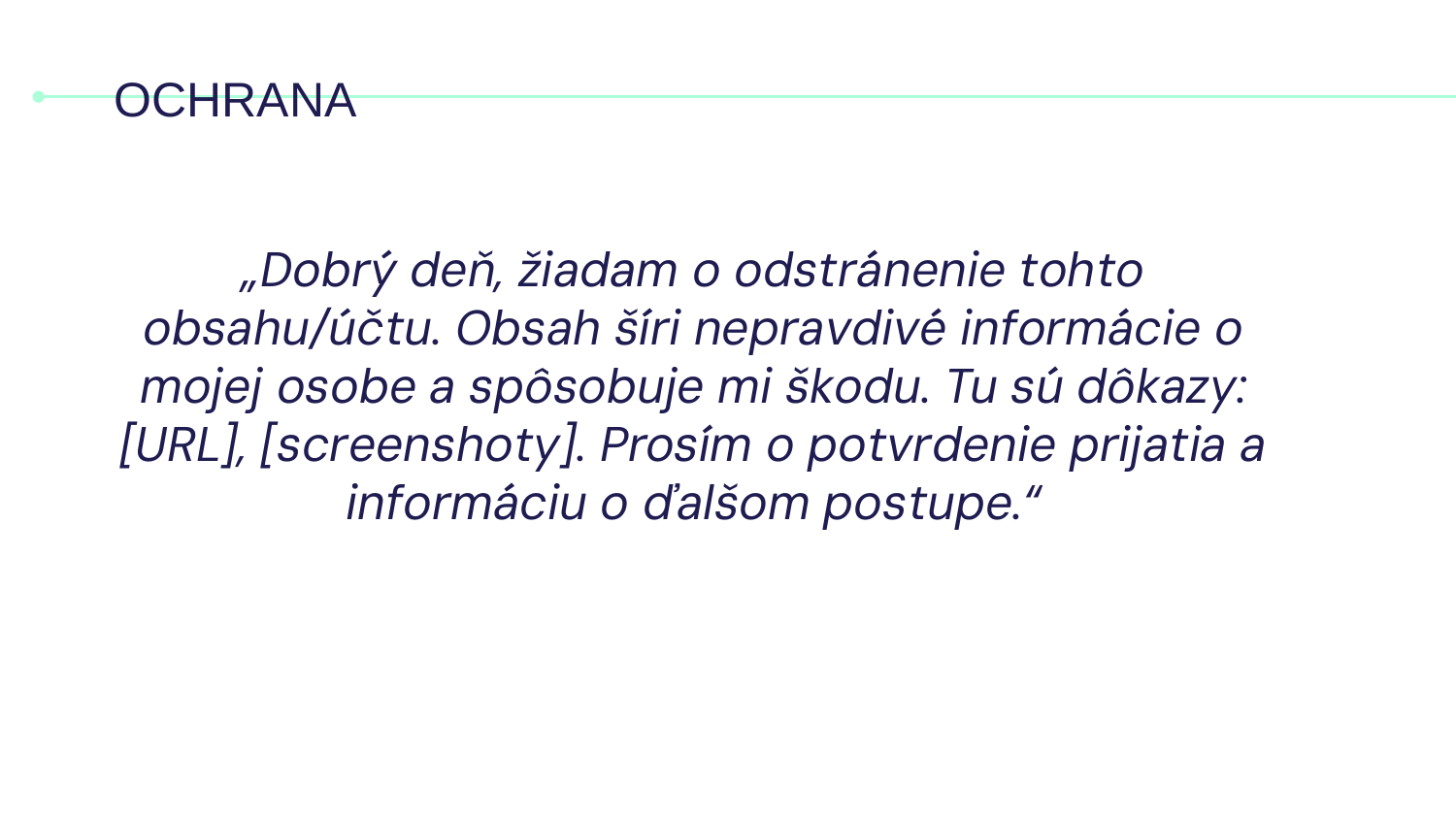

# OCHRANA
„Dobrý deň, žiadam o odstránenie tohto obsahu/účtu. Obsah šíri nepravdivé informácie o mojej osobe a spôsobuje mi škodu. Tu sú dôkazy: [URL], [screenshoty]. Prosím o potvrdenie prijatia a informáciu o ďalšom postupe.“